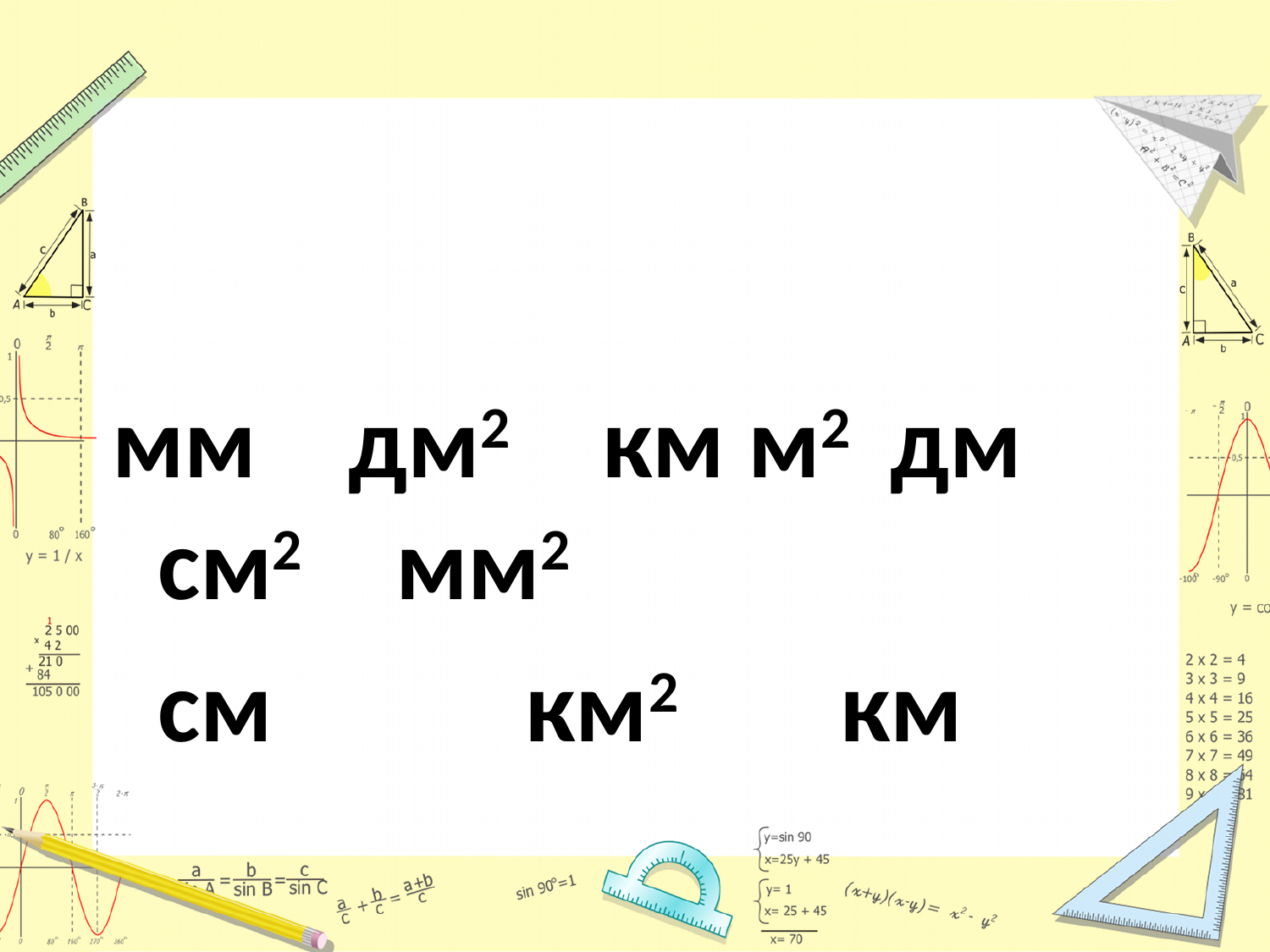

#

мм    дм2    км м2   дм      см2       мм2
  см           км2       км